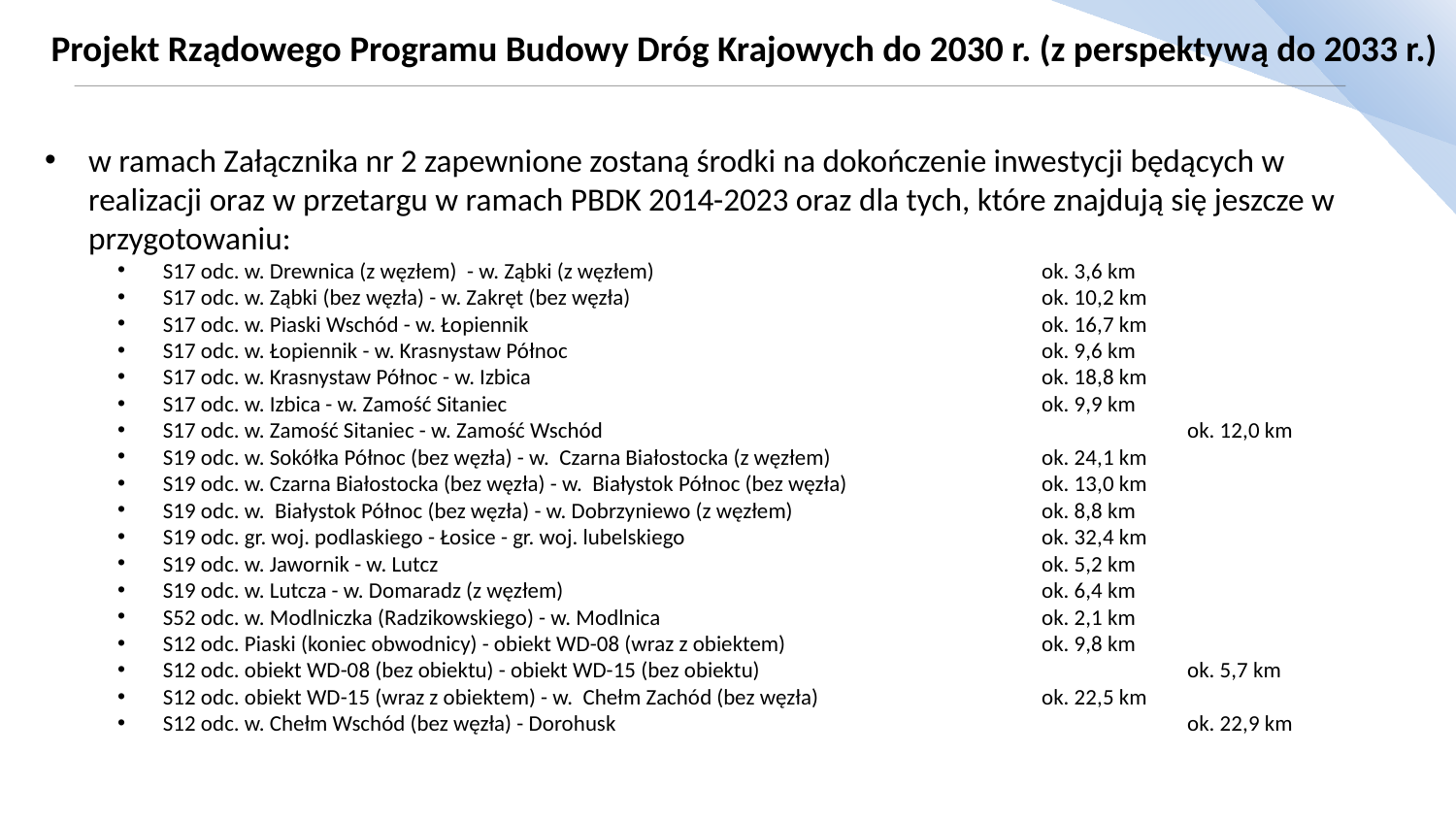

Projekt Rządowego Programu Budowy Dróg Krajowych do 2030 r. (z perspektywą do 2033 r.)

w ramach Załącznika nr 2 zapewnione zostaną środki na dokończenie inwestycji będących w realizacji oraz w przetargu w ramach PBDK 2014-2023 oraz dla tych, które znajdują się jeszcze w przygotowaniu:
S17 odc. w. Drewnica (z węzłem)  - w. Ząbki (z węzłem)			 ok. 3,6 km
S17 odc. w. Ząbki (bez węzła) - w. Zakręt (bez węzła)			 ok. 10,2 km
S17 odc. w. Piaski Wschód - w. Łopiennik				 ok. 16,7 km
S17 odc. w. Łopiennik - w. Krasnystaw Północ				 ok. 9,6 km
S17 odc. w. Krasnystaw Północ - w. Izbica				 ok. 18,8 km
S17 odc. w. Izbica - w. Zamość Sitaniec				 ok. 9,9 km
S17 odc. w. Zamość Sitaniec - w. Zamość Wschód				 ok. 12,0 km
S19 odc. w. Sokółka Północ (bez węzła) - w.  Czarna Białostocka (z węzłem)		 ok. 24,1 km
S19 odc. w. Czarna Białostocka (bez węzła) - w.  Białystok Północ (bez węzła)		 ok. 13,0 km
S19 odc. w.  Białystok Północ (bez węzła) - w. Dobrzyniewo (z węzłem)		 ok. 8,8 km
S19 odc. gr. woj. podlaskiego - Łosice - gr. woj. lubelskiego			 ok. 32,4 km
S19 odc. w. Jawornik - w. Lutcz					 ok. 5,2 km
S19 odc. w. Lutcza - w. Domaradz (z węzłem)				 ok. 6,4 km
S52 odc. w. Modlniczka (Radzikowskiego) - w. Modlnica			 ok. 2,1 km
S12 odc. Piaski (koniec obwodnicy) - obiekt WD-08 (wraz z obiektem)		 ok. 9,8 km
S12 odc. obiekt WD-08 (bez obiektu) - obiekt WD-15 (bez obiektu)			 ok. 5,7 km
S12 odc. obiekt WD-15 (wraz z obiektem) - w.  Chełm Zachód (bez węzła)		 ok. 22,5 km
S12 odc. w. Chełm Wschód (bez węzła) - Dorohusk				 ok. 22,9 km